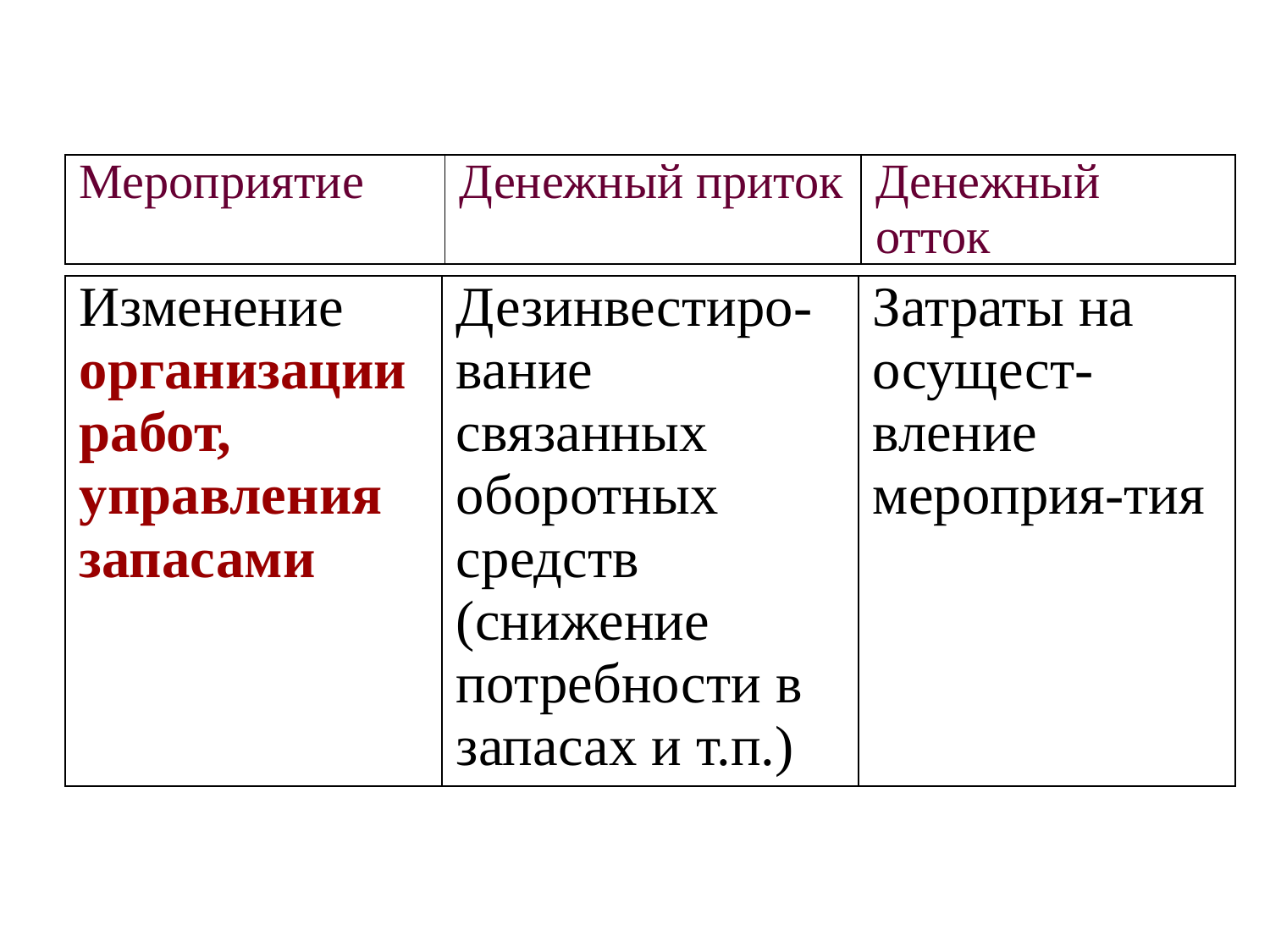

| Мероприятие | Денежный приток | Денежный отток |
| --- | --- | --- |
| Изменение организации работ, управления запасами | Дезинвестиро-вание связанных оборотных средств (снижение потребности в запасах и т.п.) | Затраты на осущест-вление мероприя-тия |
| --- | --- | --- |